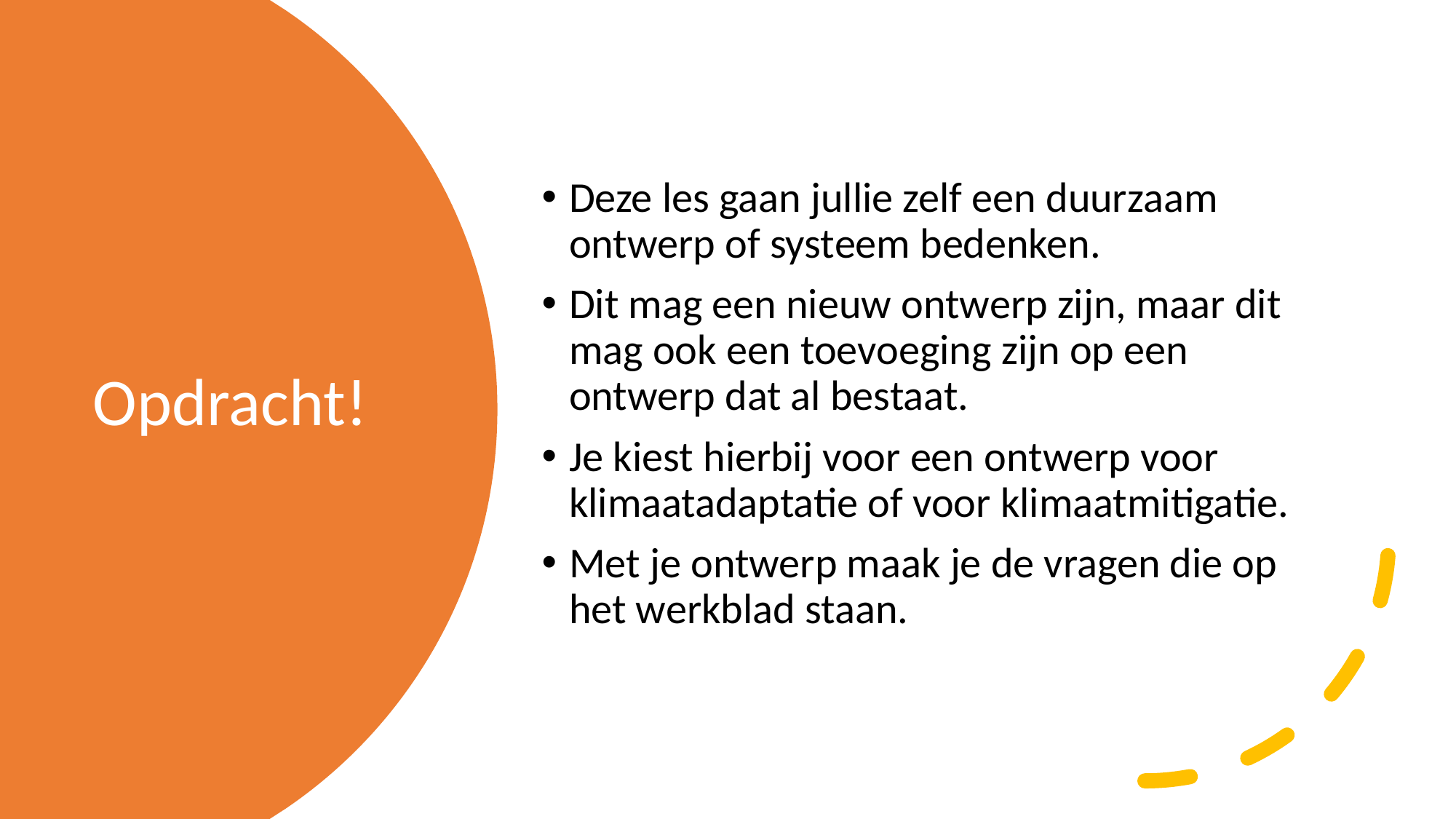

Deze les gaan jullie zelf een duurzaam ontwerp of systeem bedenken.
Dit mag een nieuw ontwerp zijn, maar dit mag ook een toevoeging zijn op een ontwerp dat al bestaat.
Je kiest hierbij voor een ontwerp voor klimaatadaptatie of voor klimaatmitigatie.
Met je ontwerp maak je de vragen die op het werkblad staan.
# Opdracht!